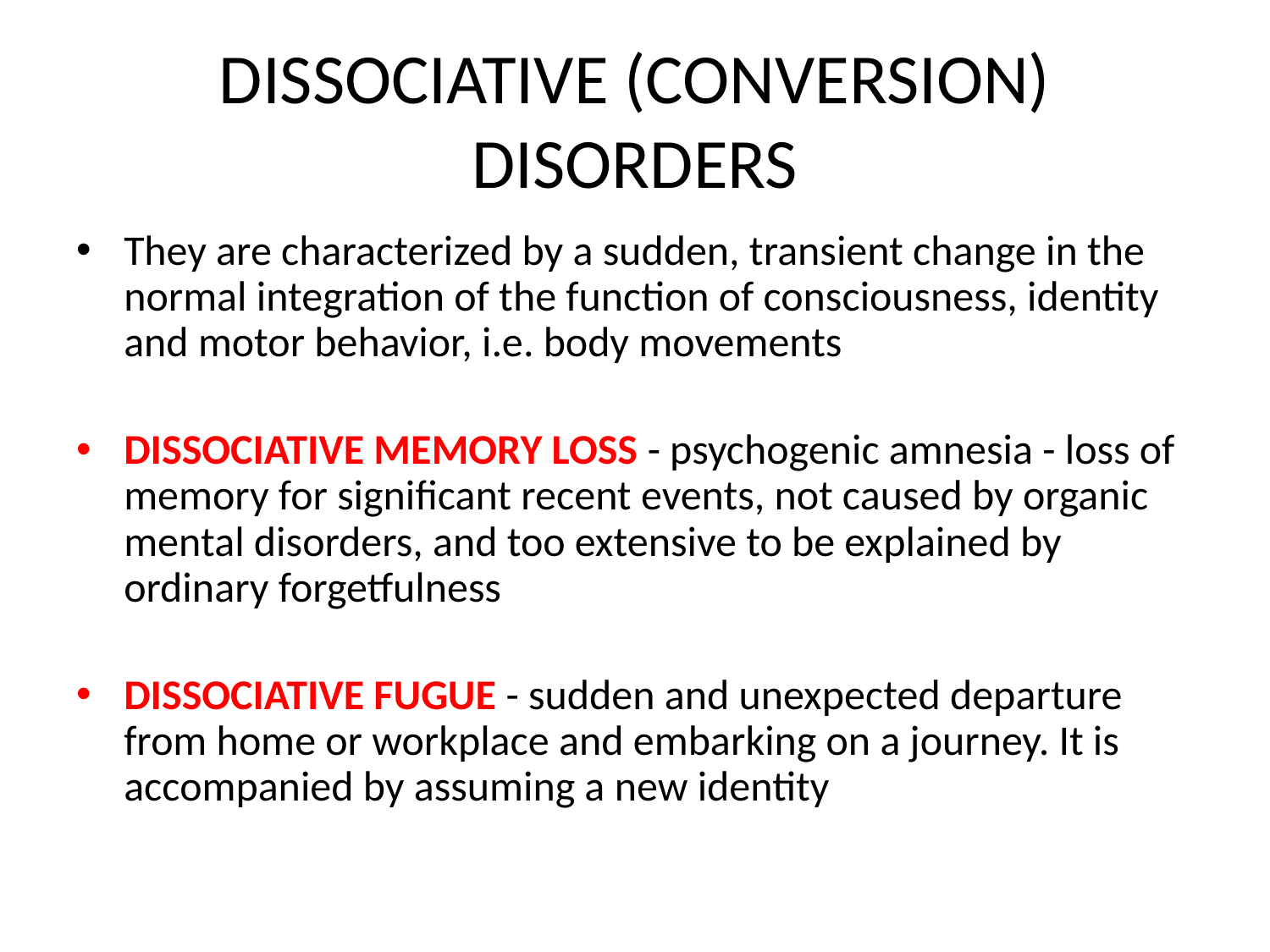

# DISSOCIATIVE (CONVERSION) DISORDERS
They are characterized by a sudden, transient change in the normal integration of the function of consciousness, identity and motor behavior, i.e. body movements

DISSOCIATIVE MEMORY LOSS - psychogenic amnesia - loss of memory for significant recent events, not caused by organic mental disorders, and too extensive to be explained by ordinary forgetfulness

DISSOCIATIVE FUGUE - sudden and unexpected departure from home or workplace and embarking on a journey. It is accompanied by assuming a new identity